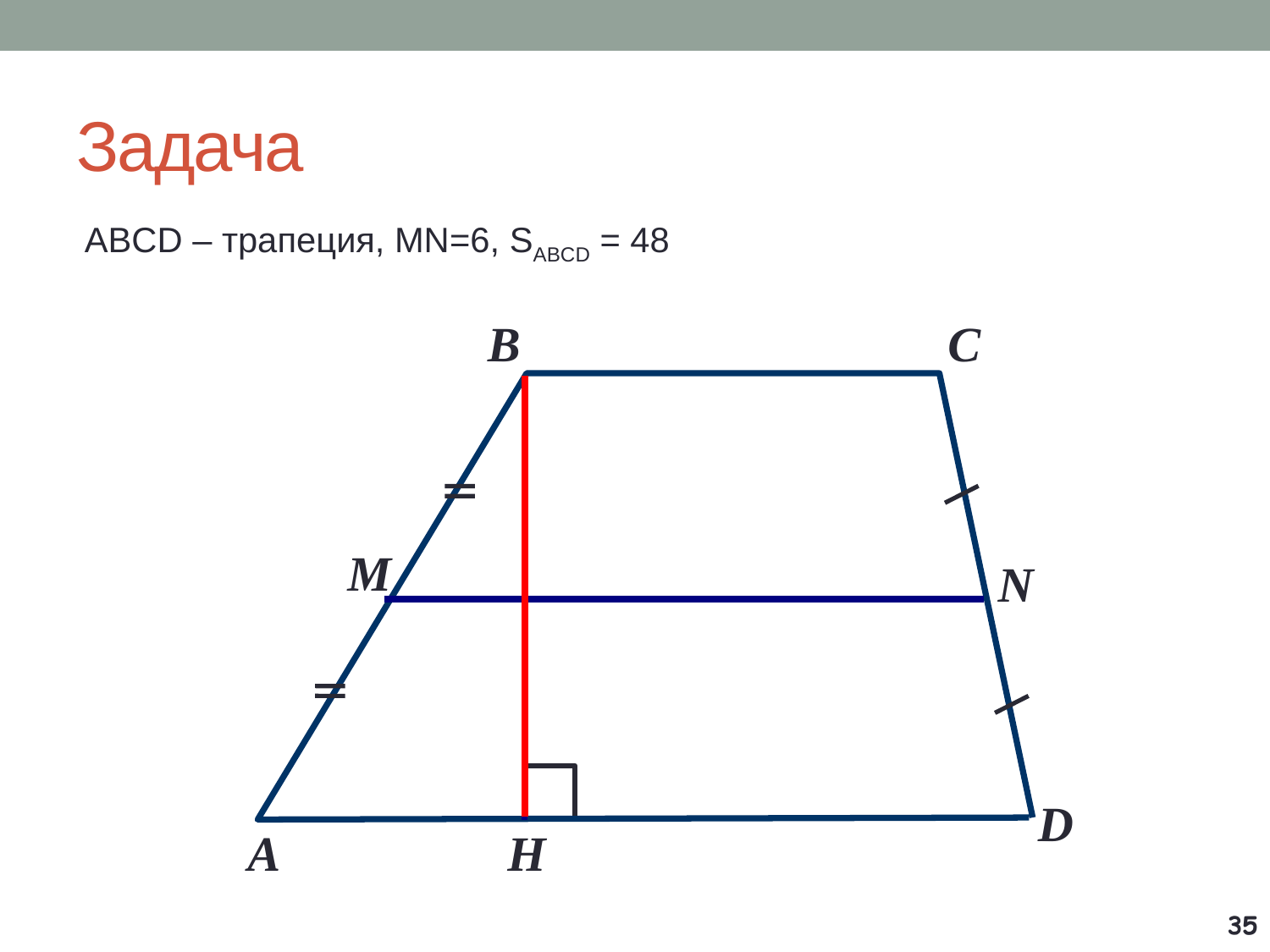

# Задача
ABCD – трапеция, MN=6, SABCD = 48
B
C

M
N

D
А
H